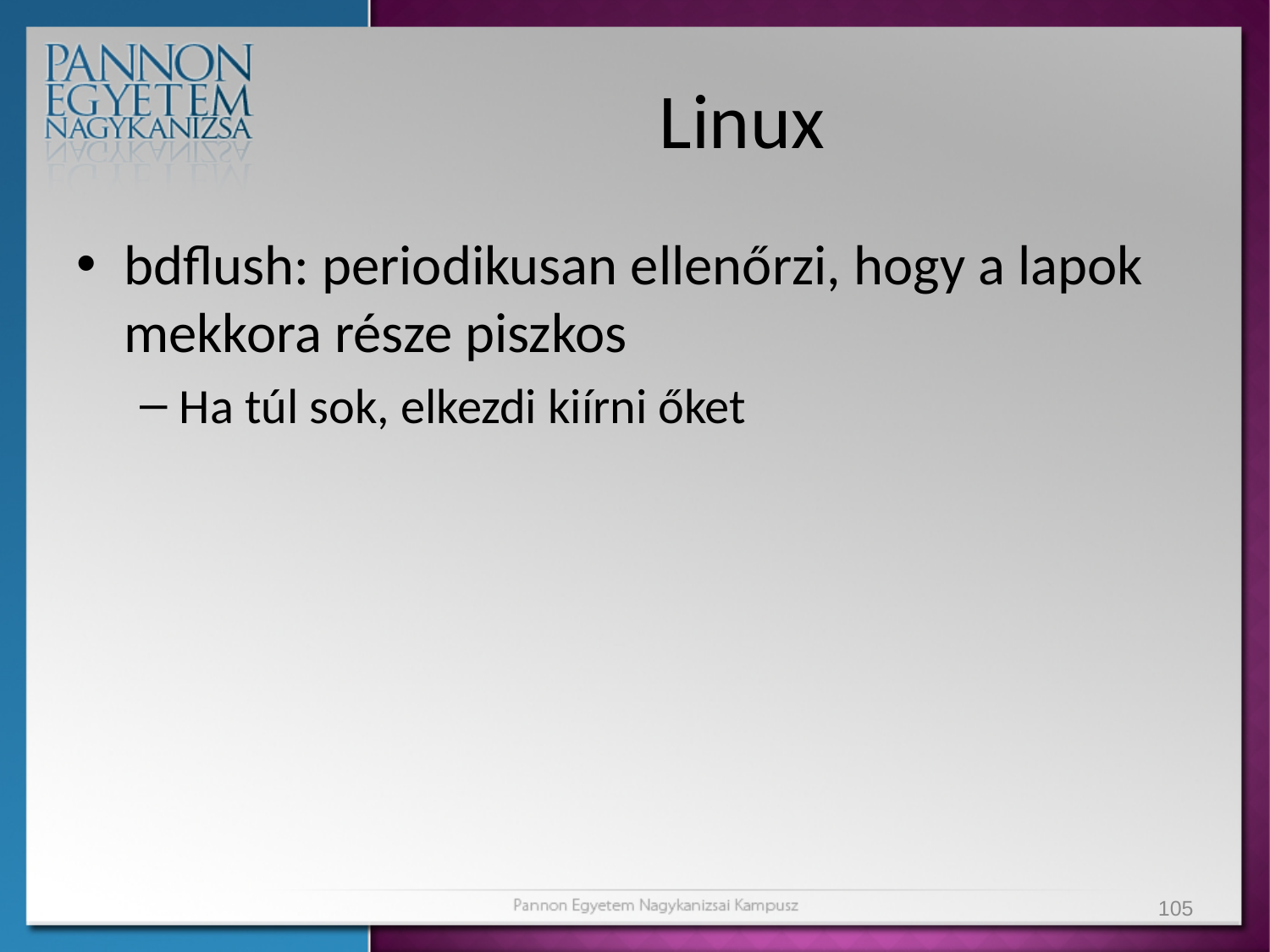

# Linux
bdflush: periodikusan ellenőrzi, hogy a lapok mekkora része piszkos
Ha túl sok, elkezdi kiírni őket
105